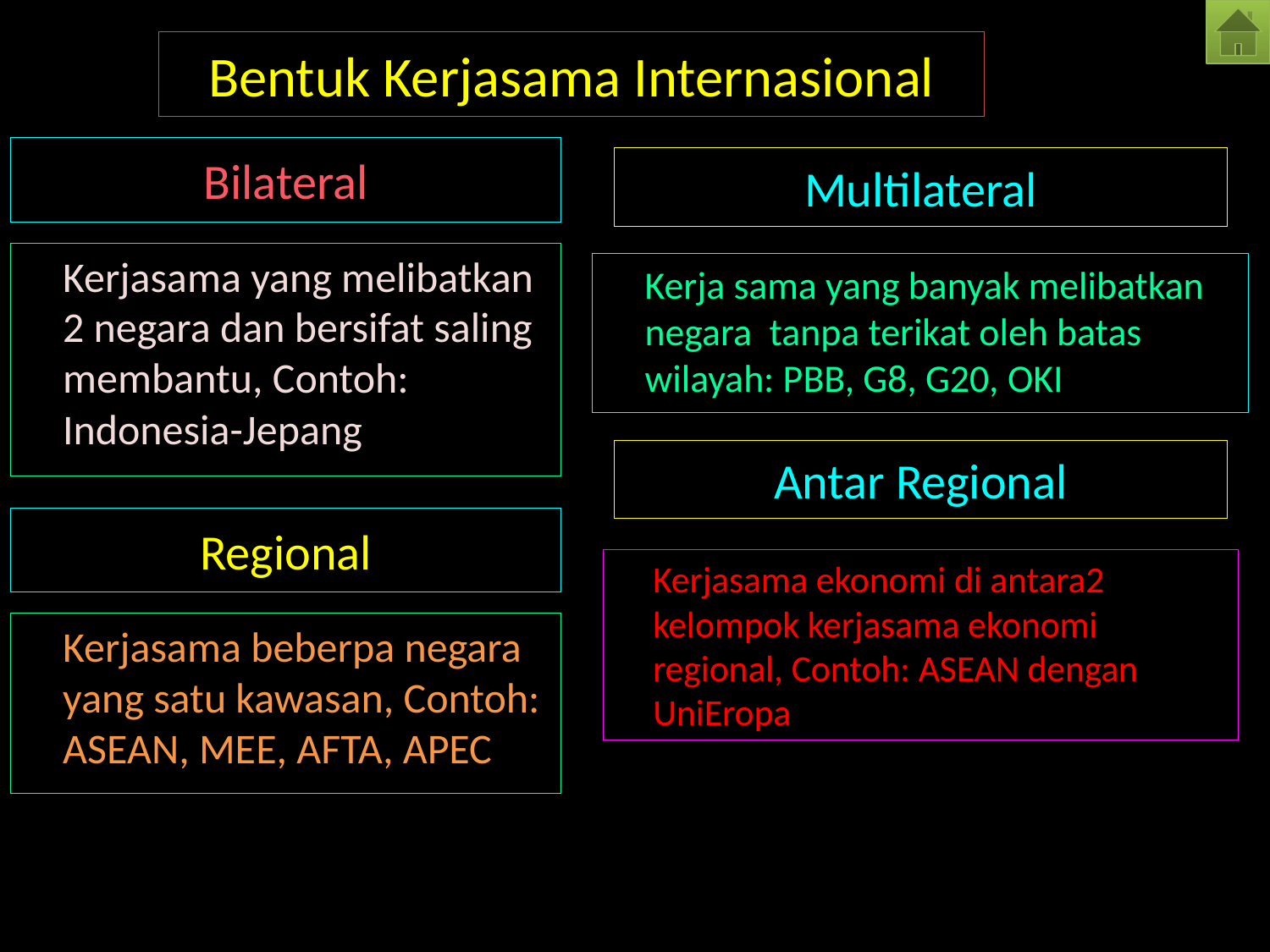

Bentuk Kerjasama Internasional
# Bilateral
Multilateral
	Kerjasama yang melibatkan 2 negara dan bersifat saling membantu, Contoh: Indonesia-Jepang
	Kerja sama yang banyak melibatkan negara  tanpa terikat oleh batas wilayah: PBB, G8, G20, OKI
Antar Regional
Regional
	Kerjasama ekonomi di antara2 kelompok kerjasama ekonomi regional, Contoh: ASEAN dengan UniEropa
	Kerjasama beberpa negara yang satu kawasan, Contoh: ASEAN, MEE, AFTA, APEC